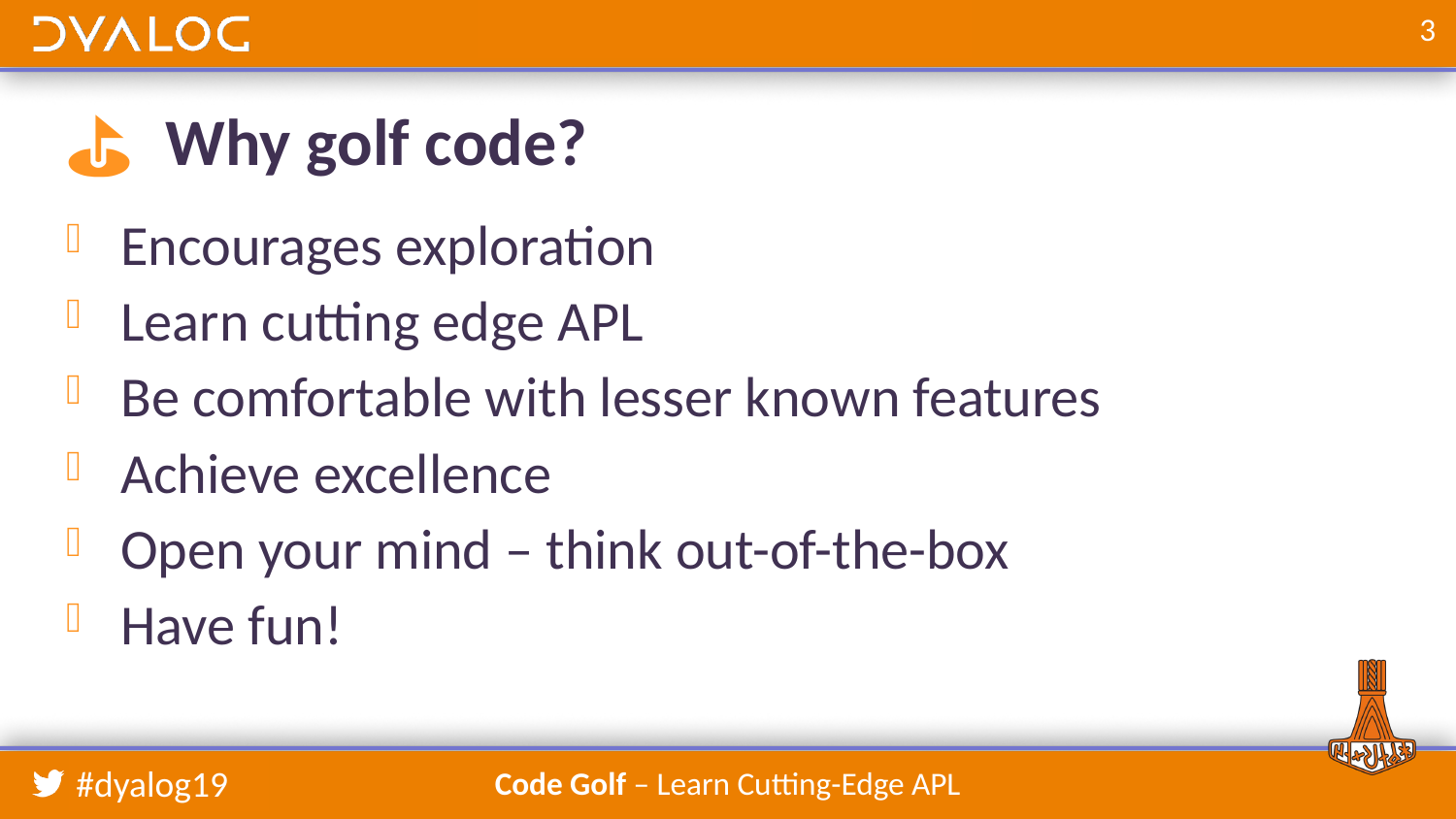

# ⛳️  Why golf code?
Encourages exploration
Learn cutting edge APL
Be comfortable with lesser known features
Achieve excellence
Open your mind – think out-of-the-box
Have fun!